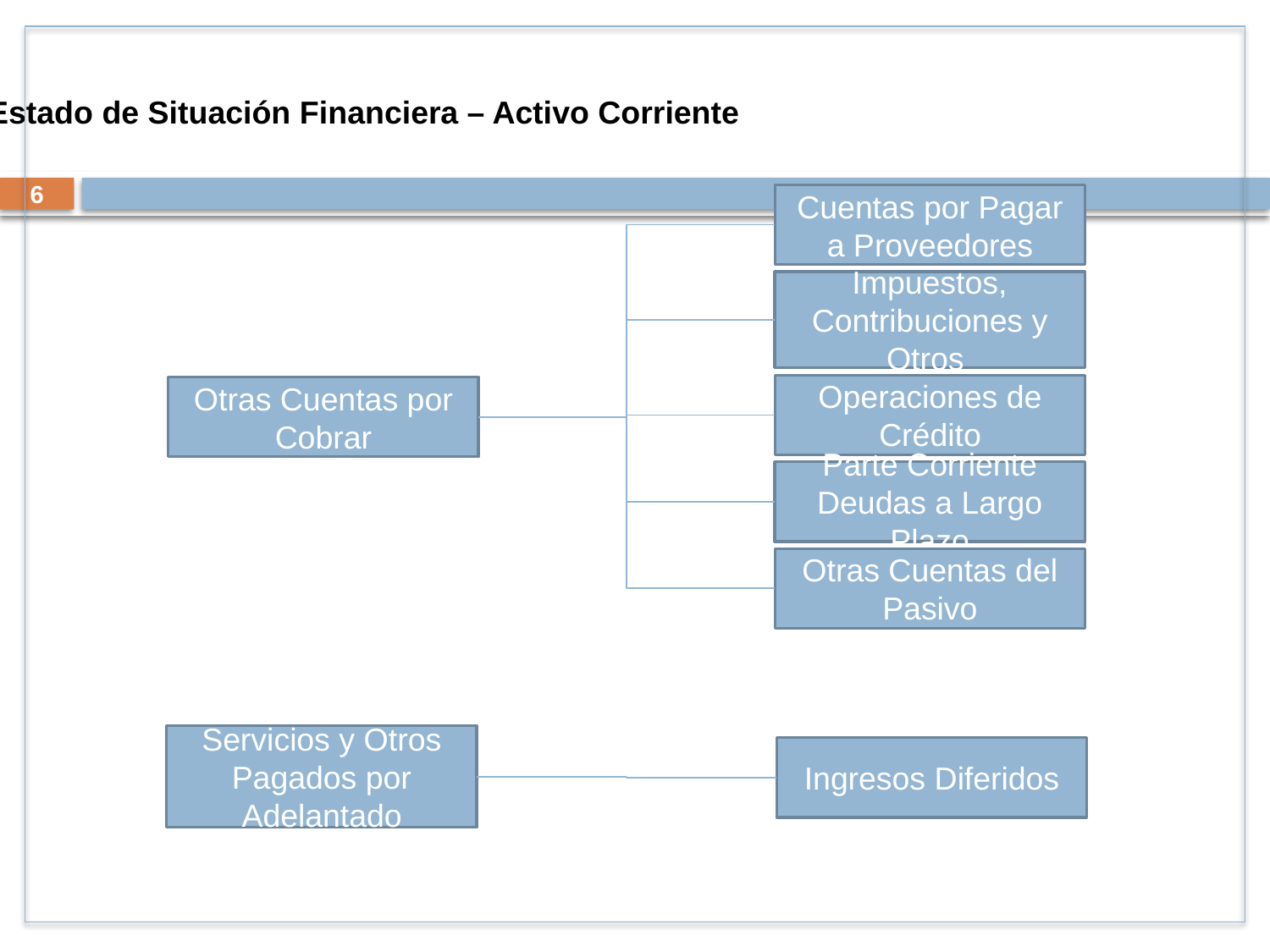

Estado de Situación Financiera – Activo Corriente
6
Cuentas por Pagar a Proveedores
Impuestos, Contribuciones y Otros
Operaciones de Crédito
Otras Cuentas por Cobrar
Parte Corriente Deudas a Largo Plazo
Otras Cuentas del Pasivo
Servicios y Otros Pagados por Adelantado
Ingresos Diferidos